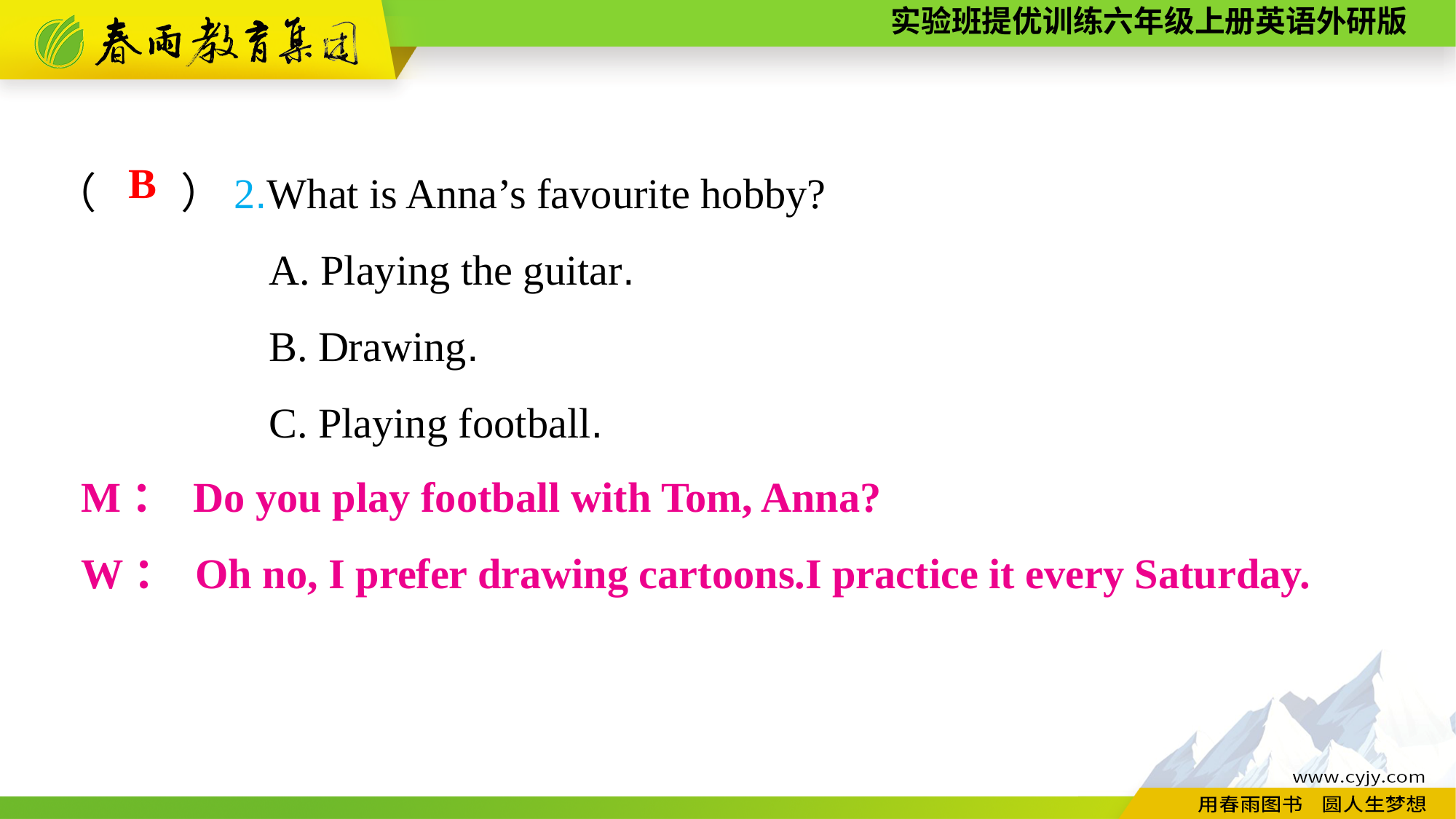

（　　）2.What is Anna’s favourite hobby?
A. Playing the guitar.
B. Drawing.
C. Playing football.
B
M： Do you play football with Tom, Anna?
W： Oh no, I prefer drawing cartoons.I practice it every Saturday.